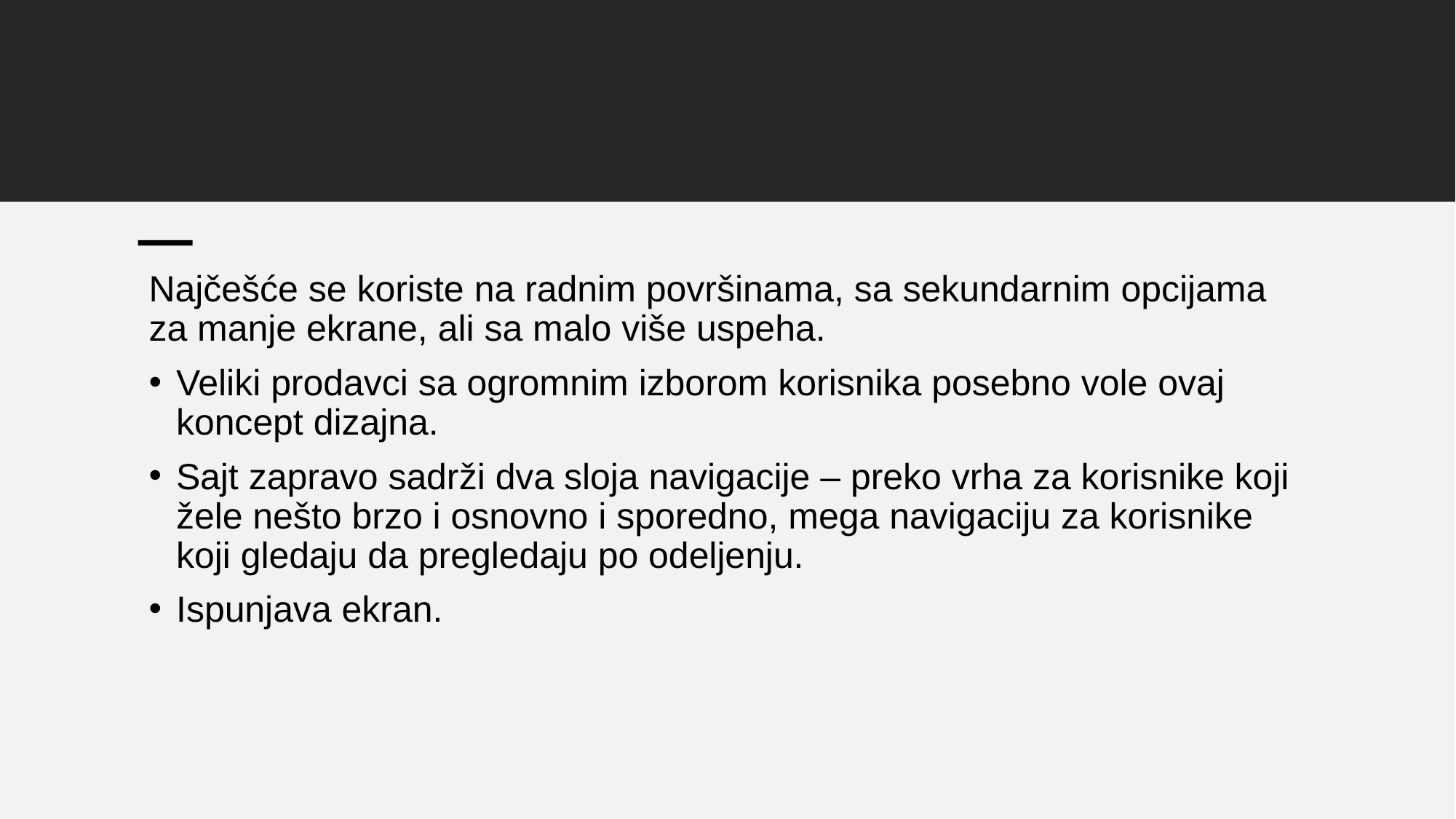

Najčešće se koriste na radnim površinama, sa sekundarnim opcijama za manje ekrane, ali sa malo više uspeha.
Veliki prodavci sa ogromnim izborom korisnika posebno vole ovaj koncept dizajna.
Sajt zapravo sadrži dva sloja navigacije – preko vrha za korisnike koji žele nešto brzo i osnovno i sporedno, mega navigaciju za korisnike koji gledaju da pregledaju po odeljenju.
Ispunjava ekran.